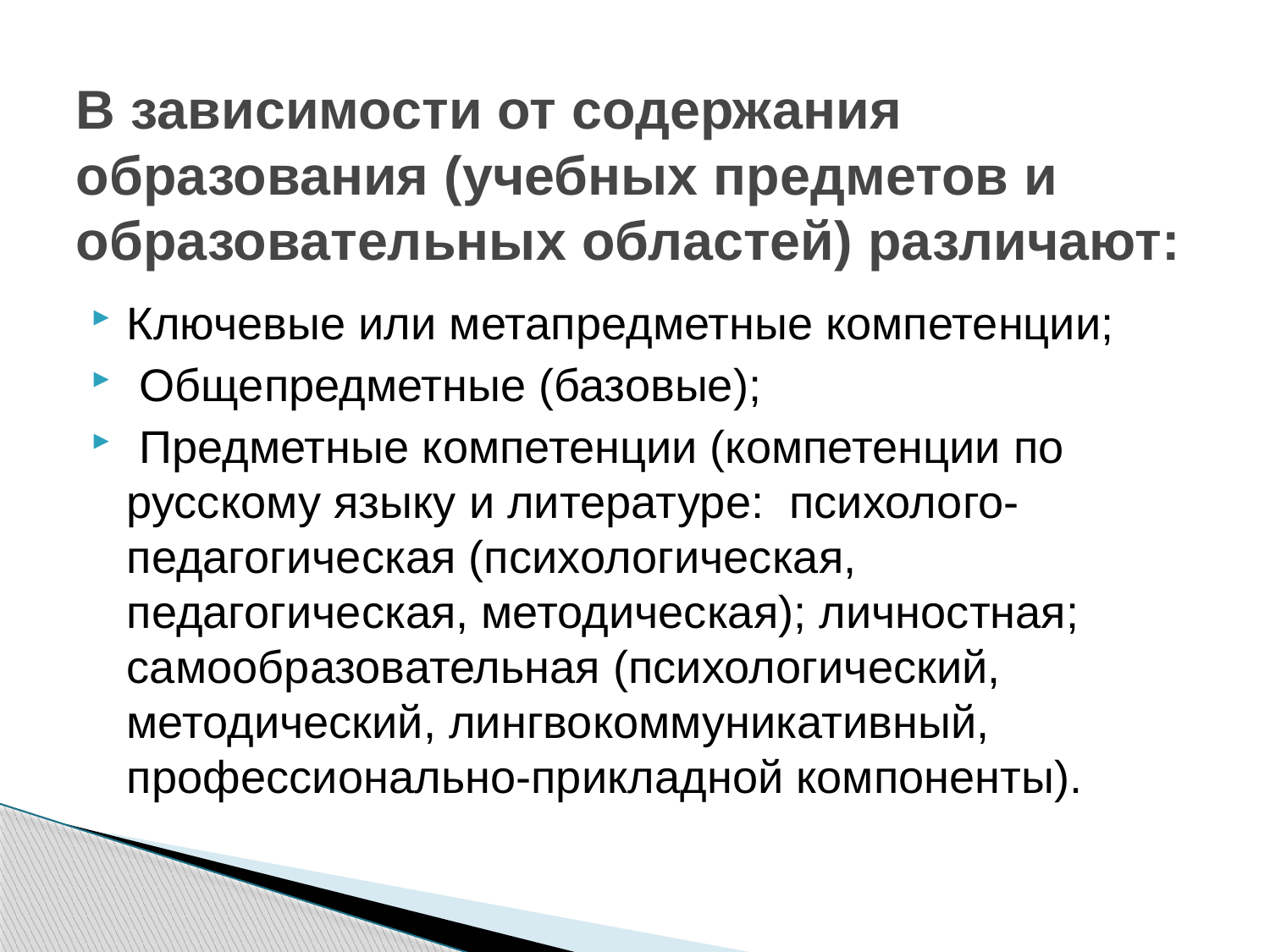

# В зависимости от содержания образования (учебных предметов и образовательных областей) различают:
Ключевые или метапредметные компетенции;
 Общепредметные (базовые);
 Предметные компетенции (компетенции по русскому языку и литературе:  психолого-педагогическая (психологическая, педагогическая, методическая); личностная; самообразовательная (психологический, методический, лингвокоммуникативный, профессионально-прикладной компоненты).